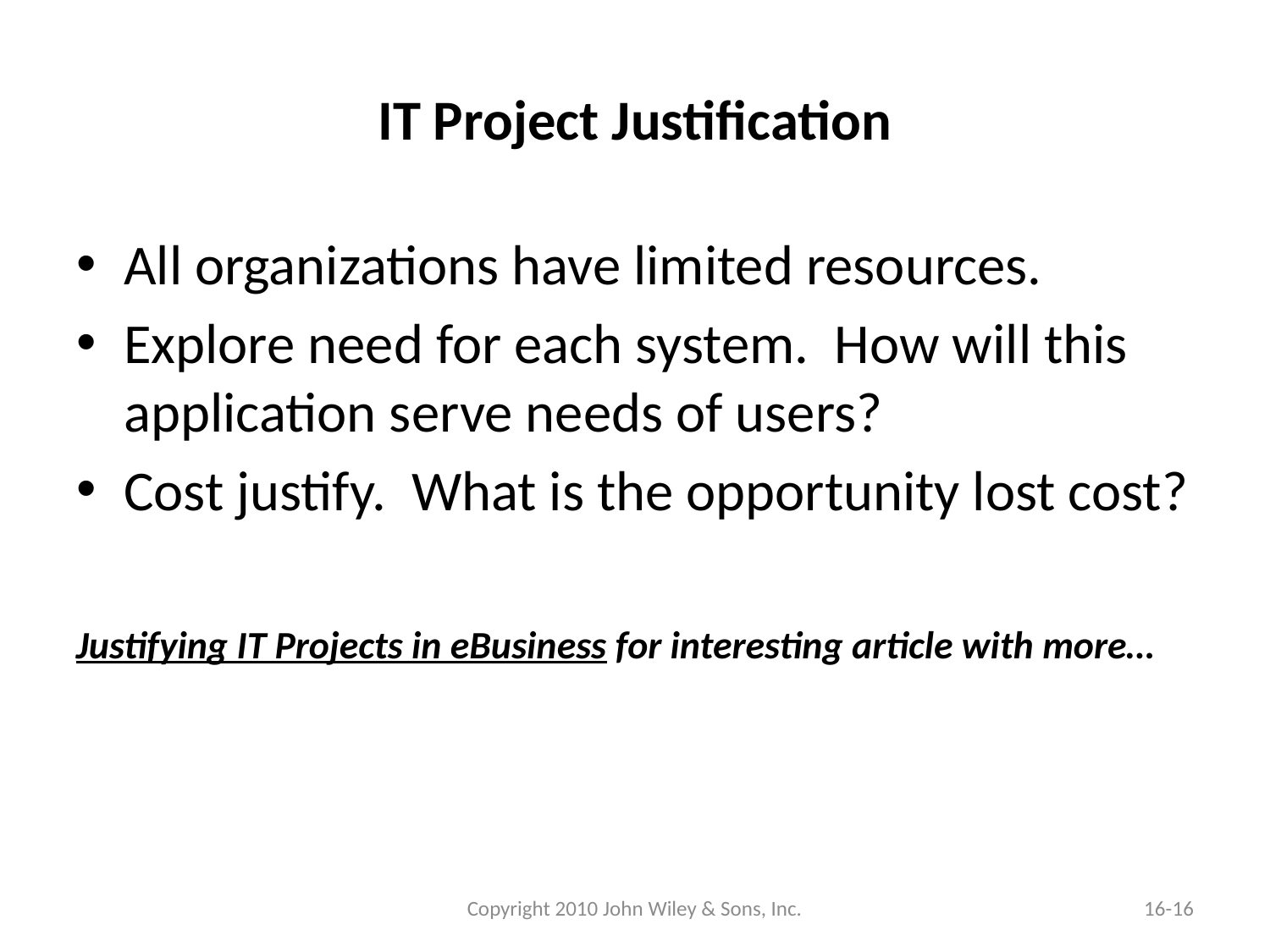

# IT Project Justification
All organizations have limited resources.
Explore need for each system.  How will this application serve needs of users?
Cost justify.  What is the opportunity lost cost?

Justifying IT Projects in eBusiness for interesting article with more…
Copyright 2010 John Wiley & Sons, Inc.
16-16